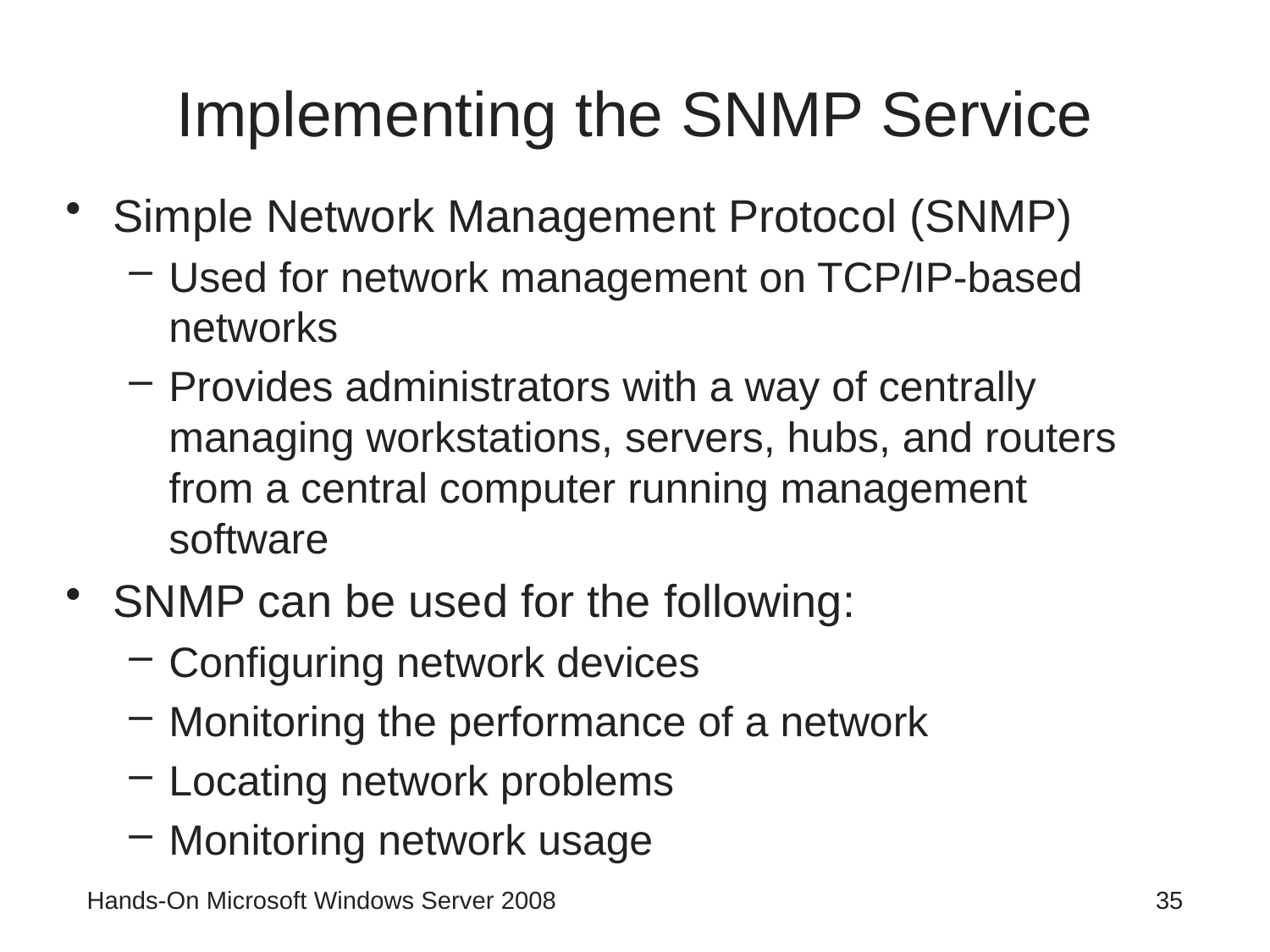

# Implementing the SNMP Service
Simple Network Management Protocol (SNMP)
Used for network management on TCP/IP-based networks
Provides administrators with a way of centrally managing workstations, servers, hubs, and routers from a central computer running management software
SNMP can be used for the following:
Configuring network devices
Monitoring the performance of a network
Locating network problems
Monitoring network usage
Hands-On Microsoft Windows Server 2008
35